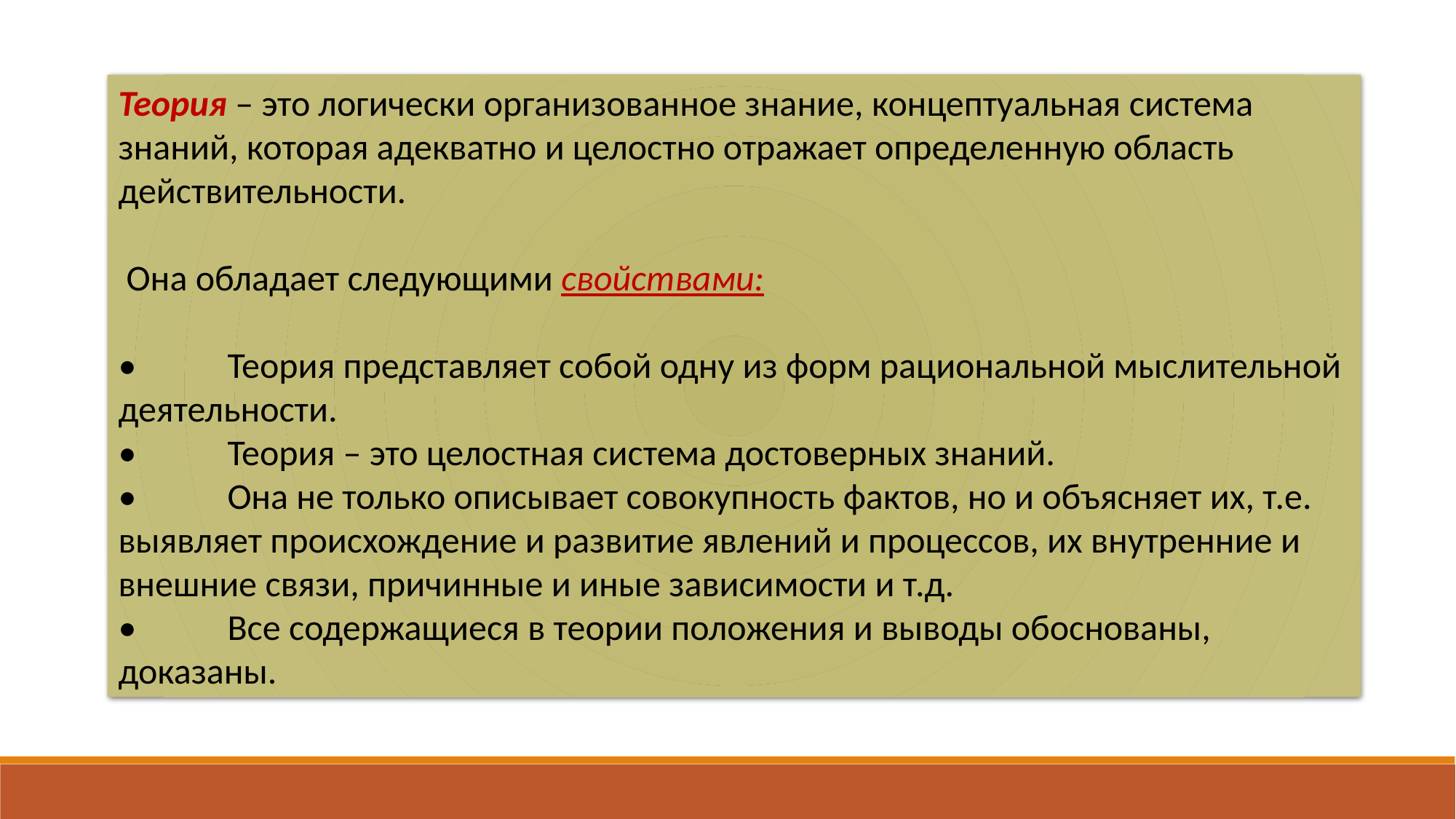

Теория – это логически организованное знание, концептуальная система знаний, которая адекватно и целостно отражает определенную область действительности.

 Она обладает следующими свойствами:

•	Теория представляет собой одну из форм рациональной мыслительной деятельности.
•	Теория – это целостная система достоверных знаний.
•	Она не только описывает совокупность фактов, но и объясняет их, т.е. выявляет происхождение и развитие явлений и процессов, их внутренние и внешние связи, причинные и иные зависимости и т.д.
•	Все содержащиеся в теории положения и выводы обоснованы, доказаны.